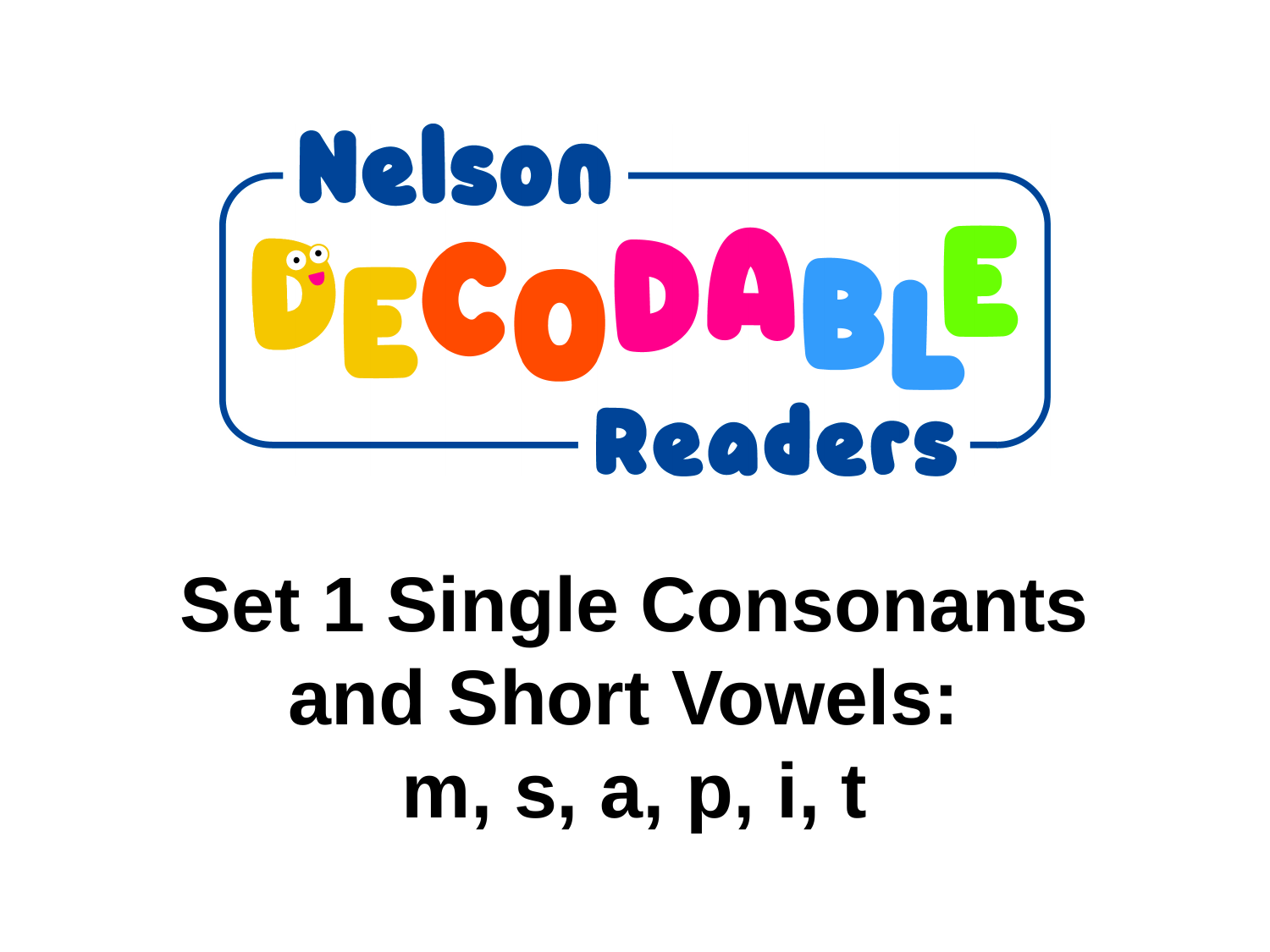

Set 1 Single Consonants and Short Vowels:
m, s, a, p, i, t